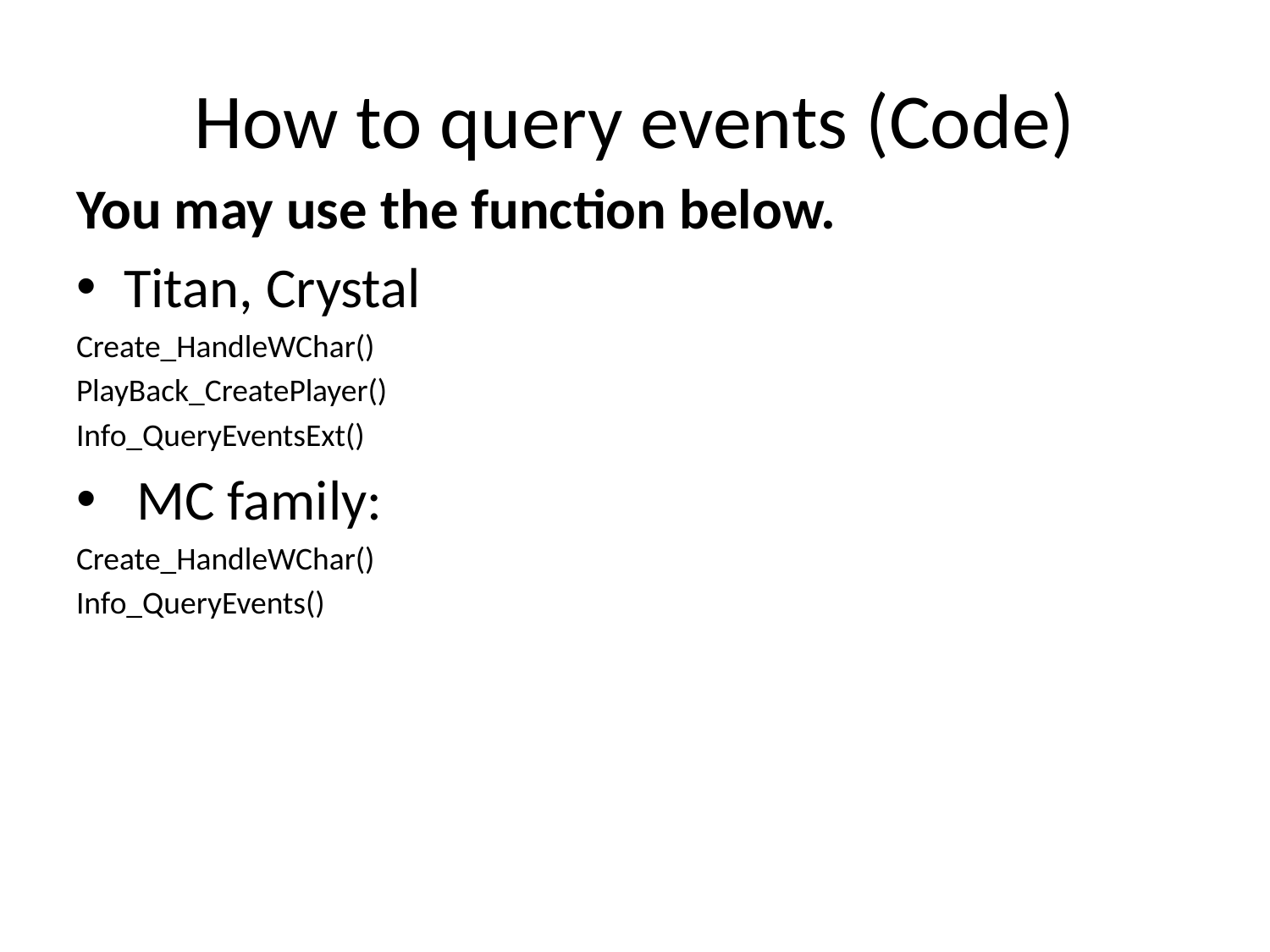

# How to query events (Code)
You may use the function below.
Titan, Crystal
Create_HandleWChar()
PlayBack_CreatePlayer()
Info_QueryEventsExt()
 MC family:
Create_HandleWChar()
Info_QueryEvents()